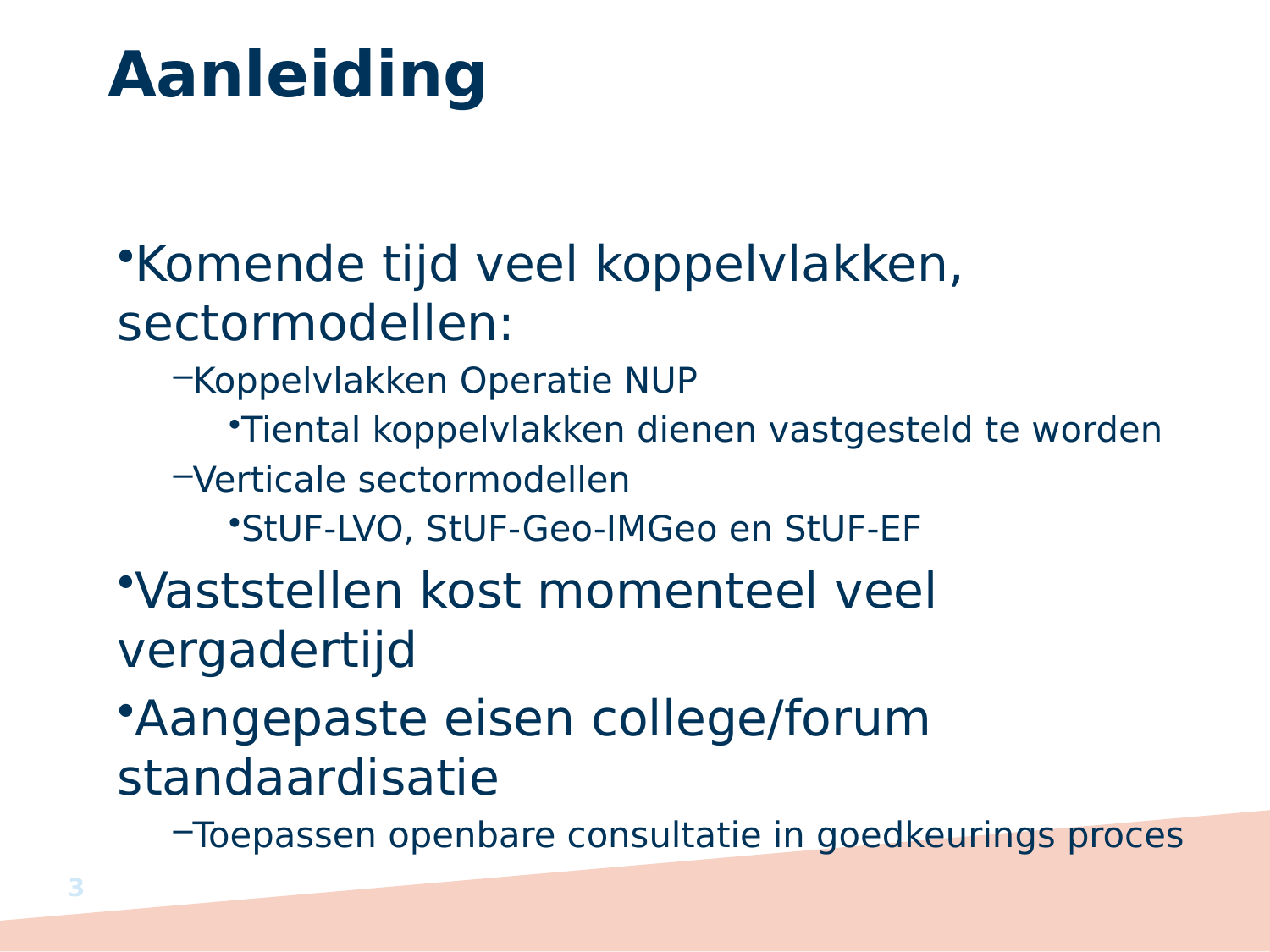

# Aanleiding
Komende tijd veel koppelvlakken, sectormodellen:
Koppelvlakken Operatie NUP
Tiental koppelvlakken dienen vastgesteld te worden
Verticale sectormodellen
StUF-LVO, StUF-Geo-IMGeo en StUF-EF
Vaststellen kost momenteel veel vergadertijd
Aangepaste eisen college/forum standaardisatie
Toepassen openbare consultatie in goedkeurings proces

3